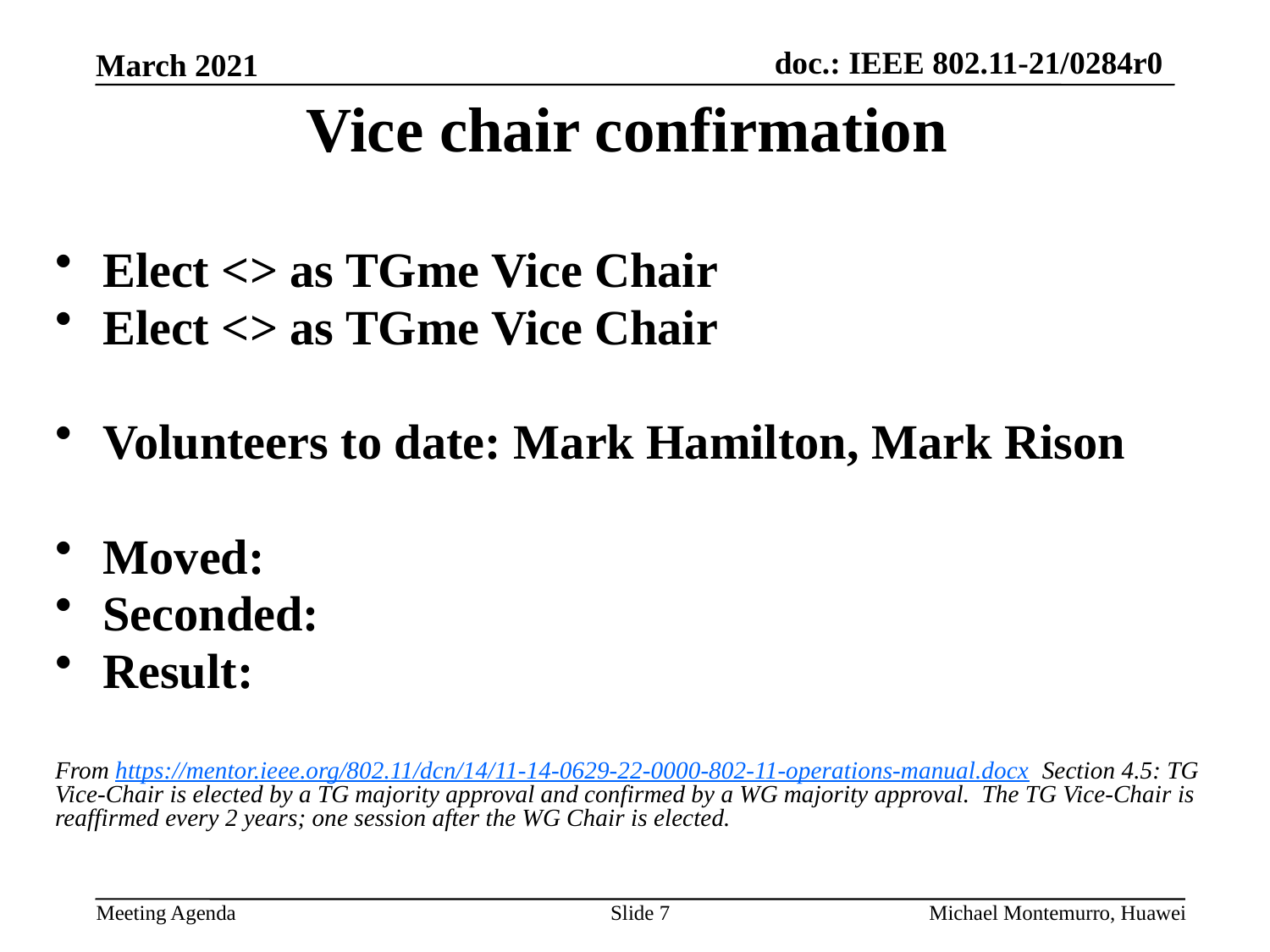

March 2021
# Vice chair confirmation
Elect <> as TGme Vice Chair
Elect <> as TGme Vice Chair

Volunteers to date: Mark Hamilton, Mark Rison

Moved:
Seconded:
Result:

From https://mentor.ieee.org/802.11/dcn/14/11-14-0629-22-0000-802-11-operations-manual.docx  Section 4.5: TG Vice-Chair is elected by a TG majority approval and confirmed by a WG majority approval.  The TG Vice-Chair is reaffirmed every 2 years; one session after the WG Chair is elected.

Slide 7
Michael Montemurro, Huawei